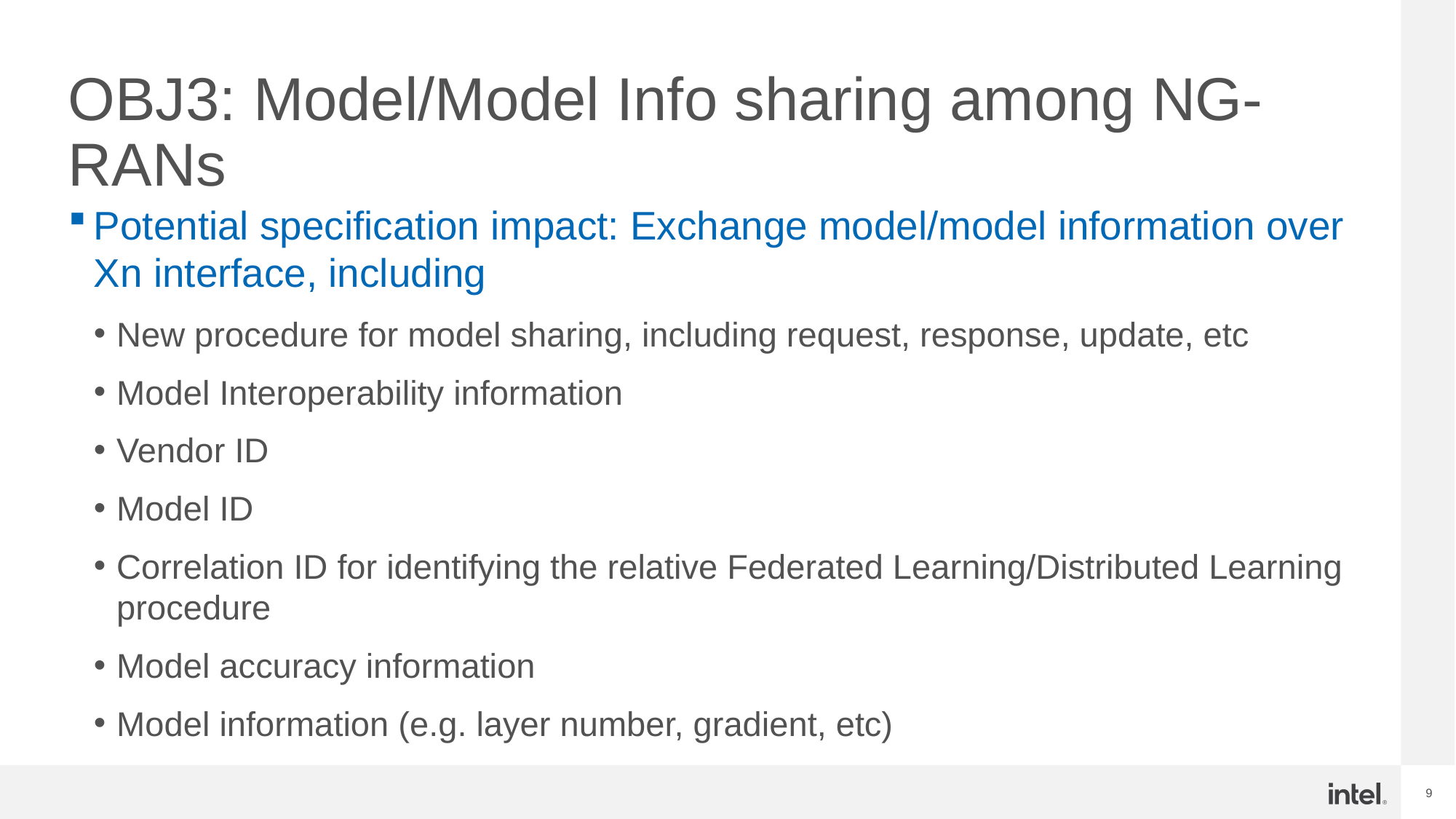

# OBJ3: Model/Model Info sharing among NG-RANs
Potential specification impact: Exchange model/model information over Xn interface, including
New procedure for model sharing, including request, response, update, etc
Model Interoperability information
Vendor ID
Model ID
Correlation ID for identifying the relative Federated Learning/Distributed Learning procedure
Model accuracy information
Model information (e.g. layer number, gradient, etc)